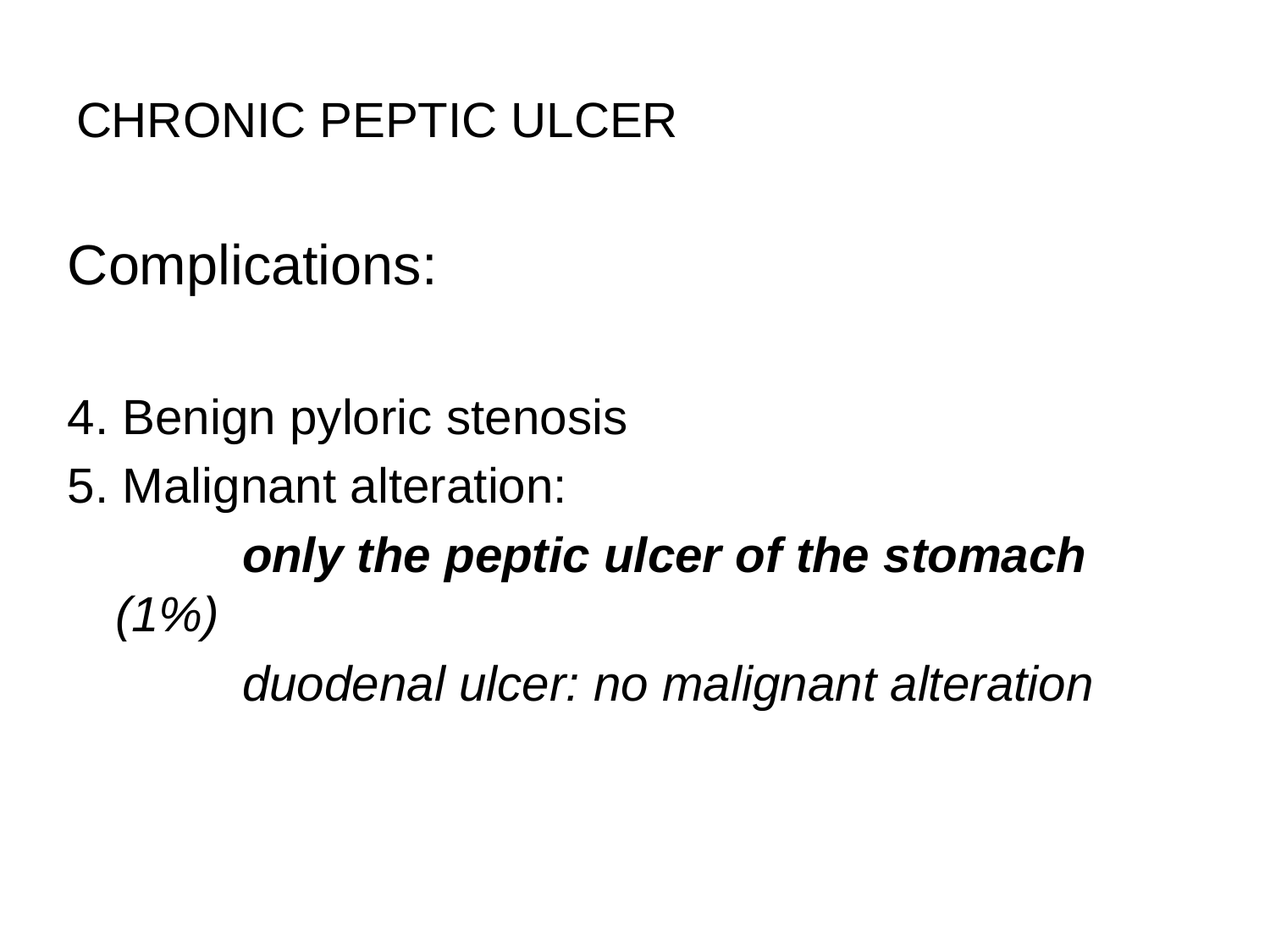

# CHRONIC PEPTIC ULCER
Complications:

4. Benign pyloric stenosis
5. Malignant alteration:
		only the peptic ulcer of the stomach (1%)
		duodenal ulcer: no malignant alteration